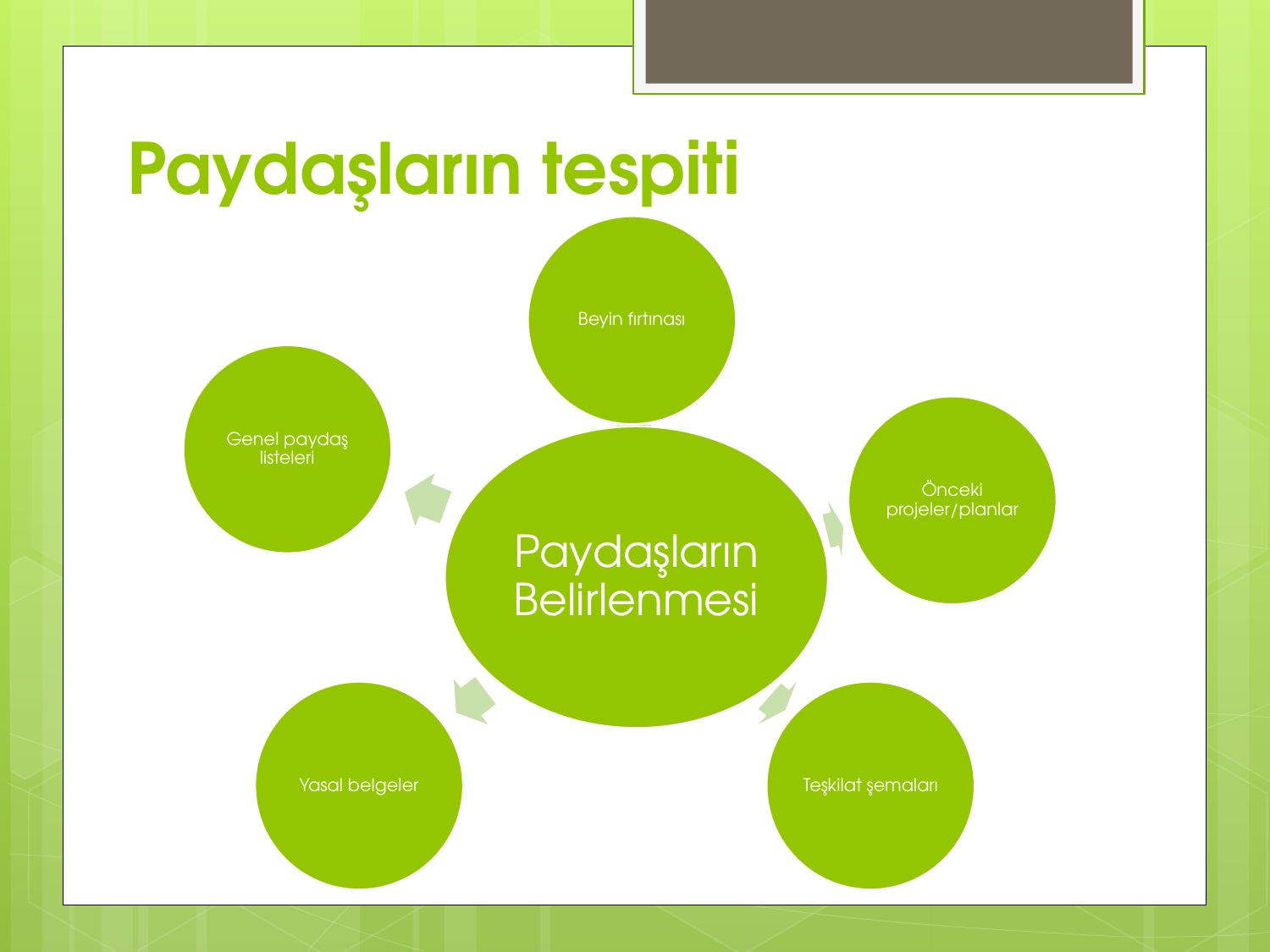

# Paydaşların tespiti
Paydaşların Belirlenmesi

Beyin fırtınası

Önceki projeler/planlar

Teşkilat şemaları

Yasal belgeler

Genel paydaş listeleri